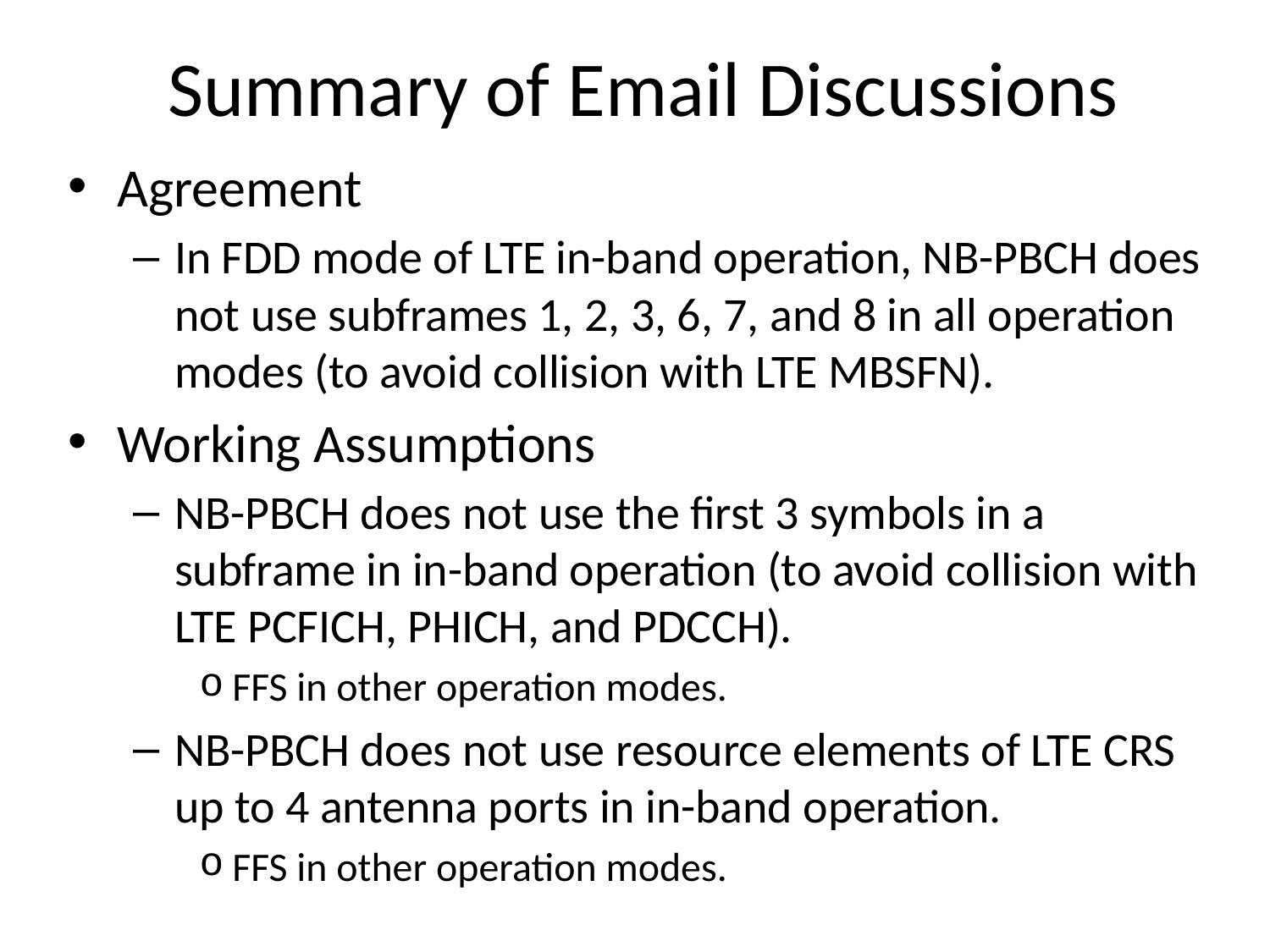

# Summary of Email Discussions
Agreement
In FDD mode of LTE in-band operation, NB-PBCH does not use subframes 1, 2, 3, 6, 7, and 8 in all operation modes (to avoid collision with LTE MBSFN).
Working Assumptions
NB-PBCH does not use the first 3 symbols in a subframe in in-band operation (to avoid collision with LTE PCFICH, PHICH, and PDCCH).
FFS in other operation modes.
NB-PBCH does not use resource elements of LTE CRS up to 4 antenna ports in in-band operation.
FFS in other operation modes.